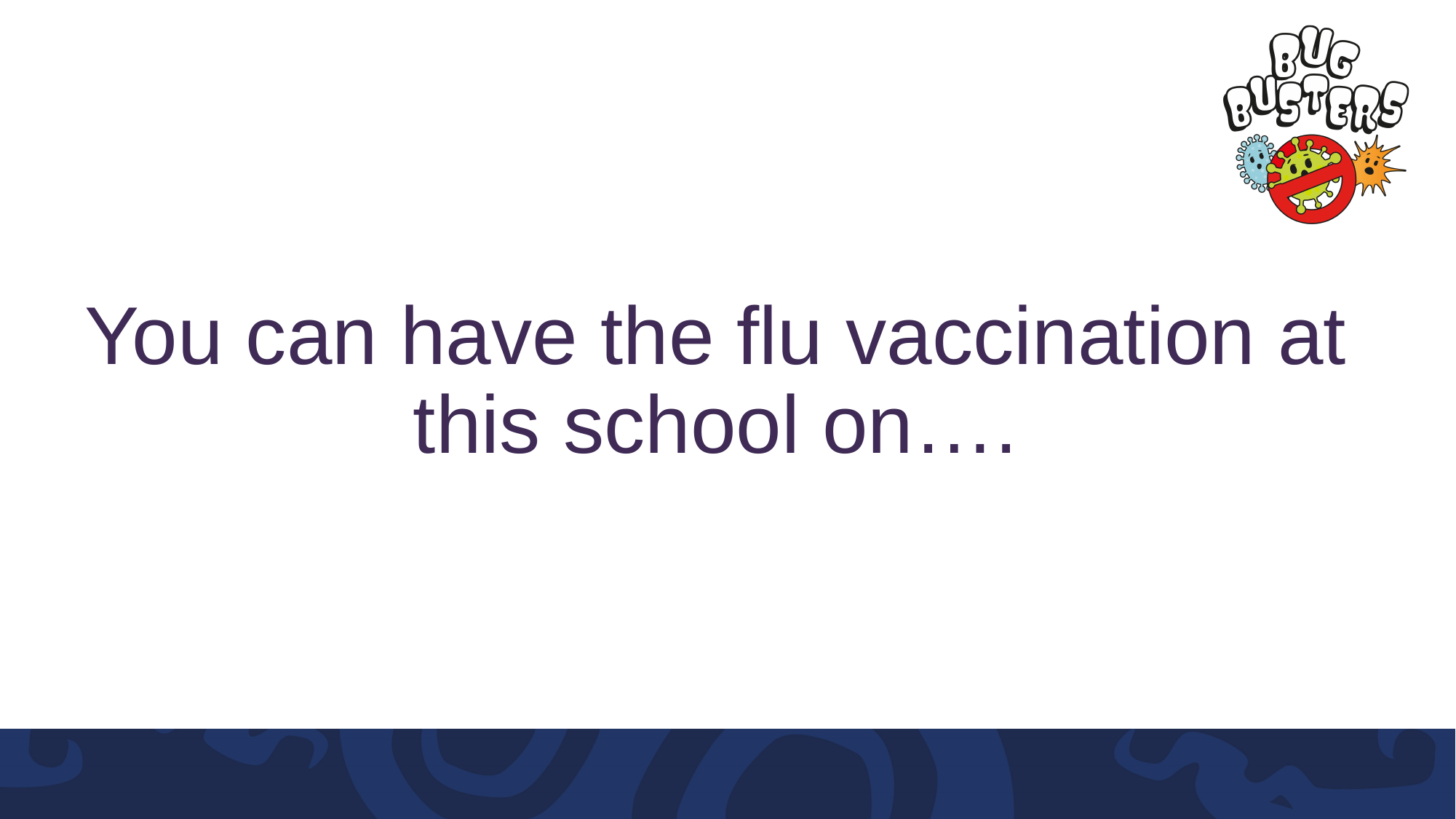

You can have the flu vaccination at this school on….